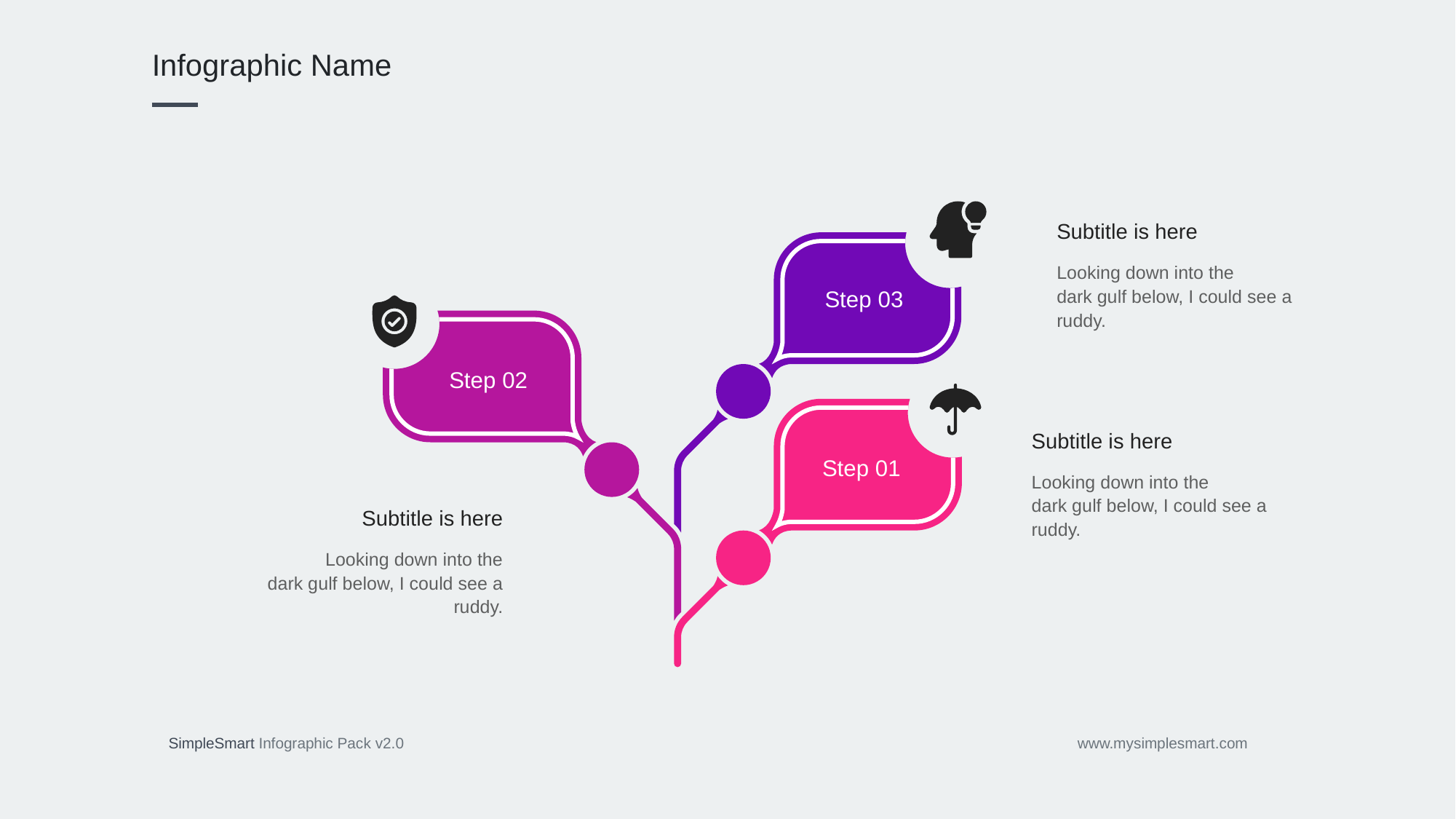

Infographic Name

Subtitle is here
Looking down into the
dark gulf below, I could see a ruddy.

Step 03

Step 02

Subtitle is here
Looking down into the
dark gulf below, I could see a ruddy.

Step 01

Subtitle is here
Looking down into the
dark gulf below, I could see a ruddy.

36